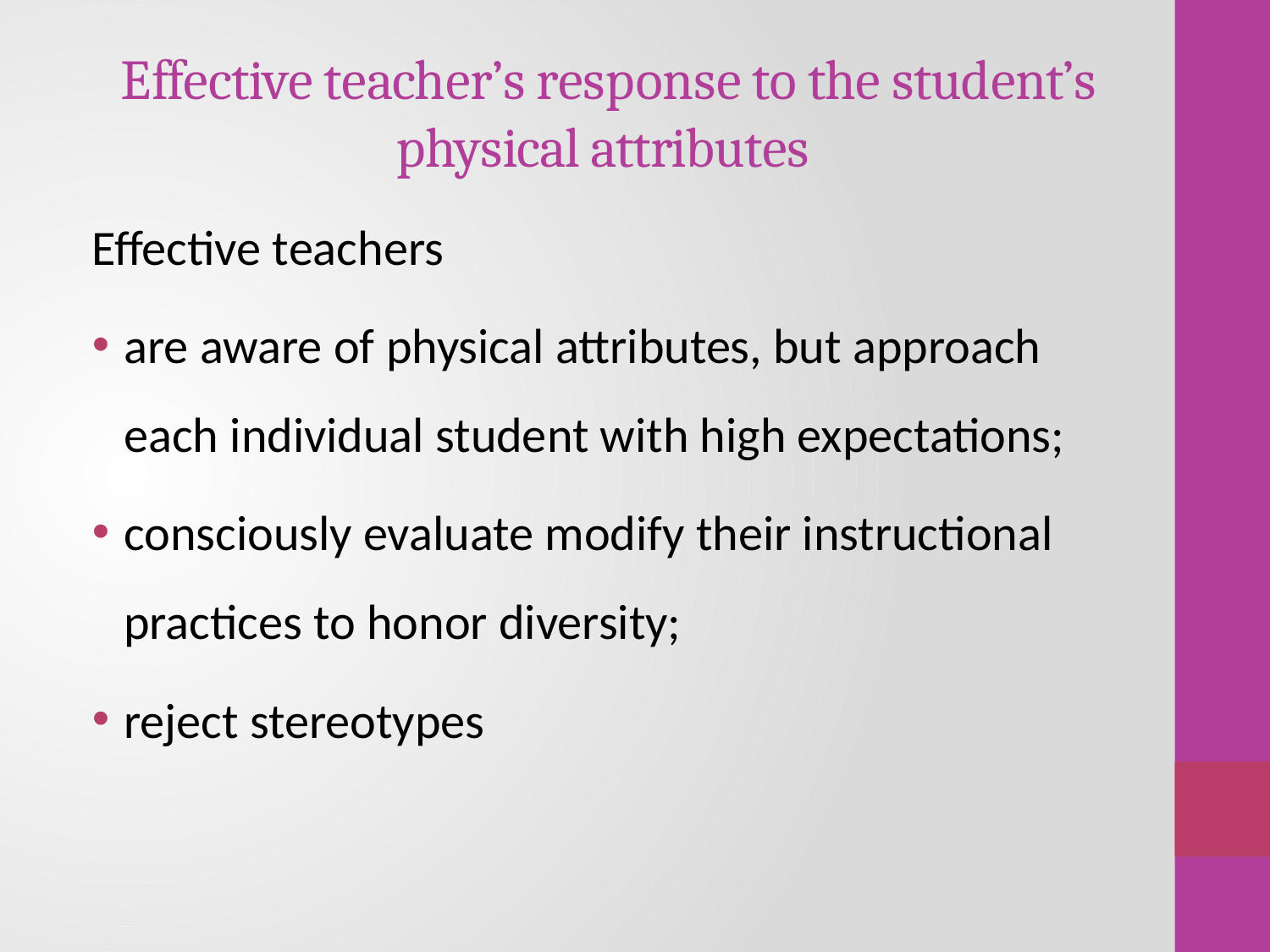

# Effective teacher’s response to the student’s physical attributes
Effective teachers
are aware of physical attributes, but approach each individual student with high expectations;
consciously evaluate modify their instructional practices to honor diversity;
reject stereotypes